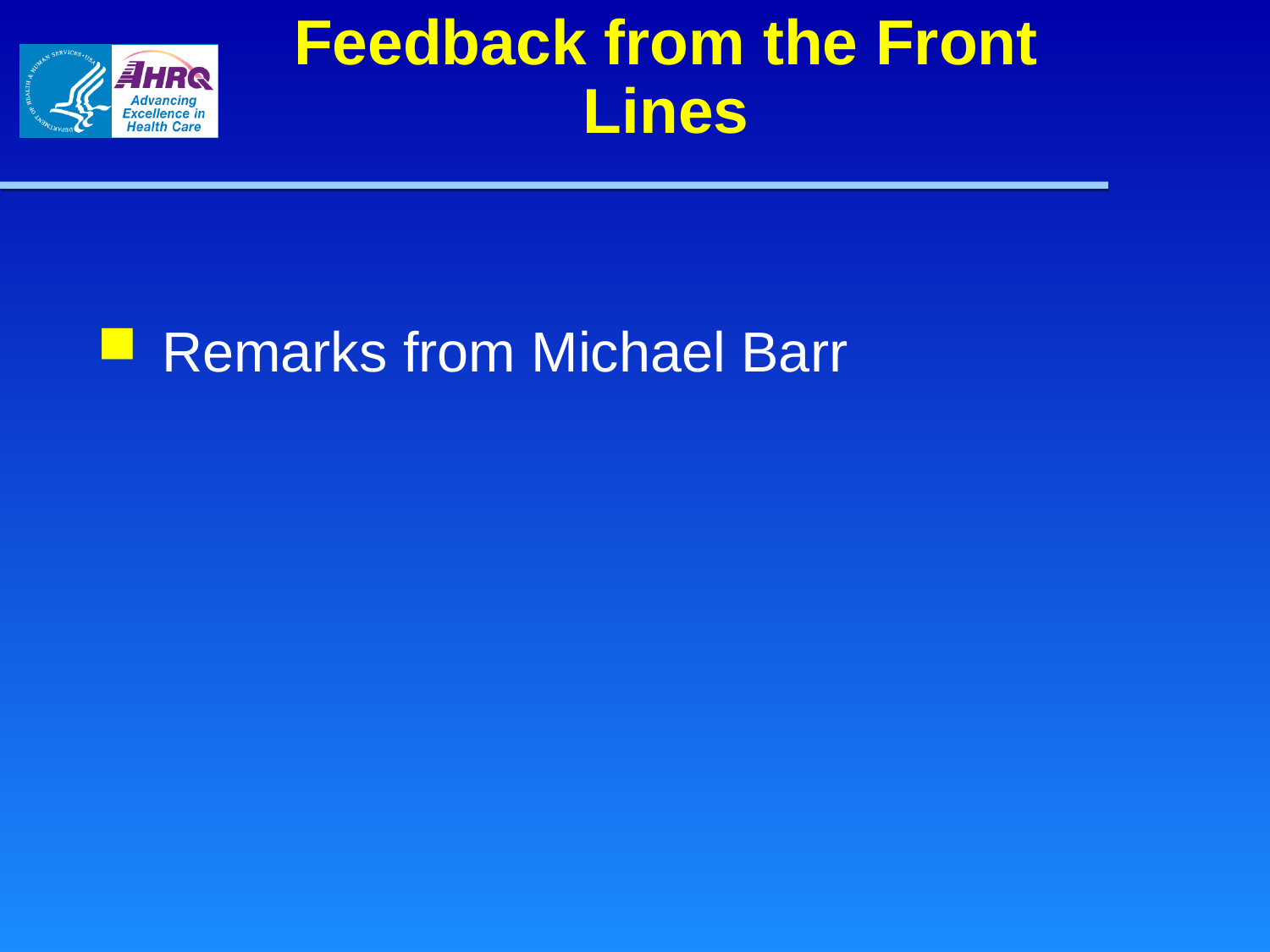

# Feedback from the Front Lines

Remarks from Michael Barr